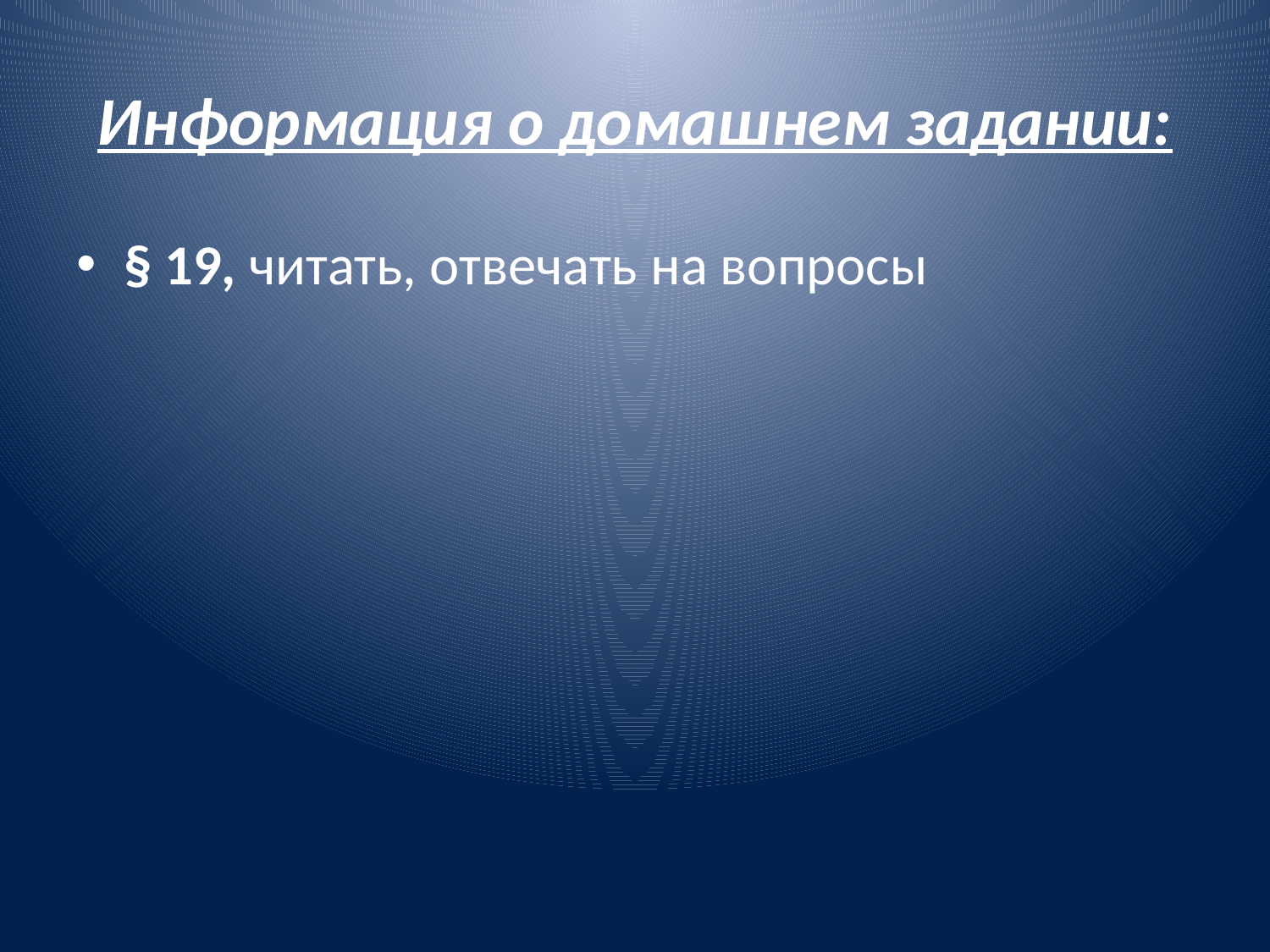

# Информация о домашнем задании:
§ 19, читать, отвечать на вопросы